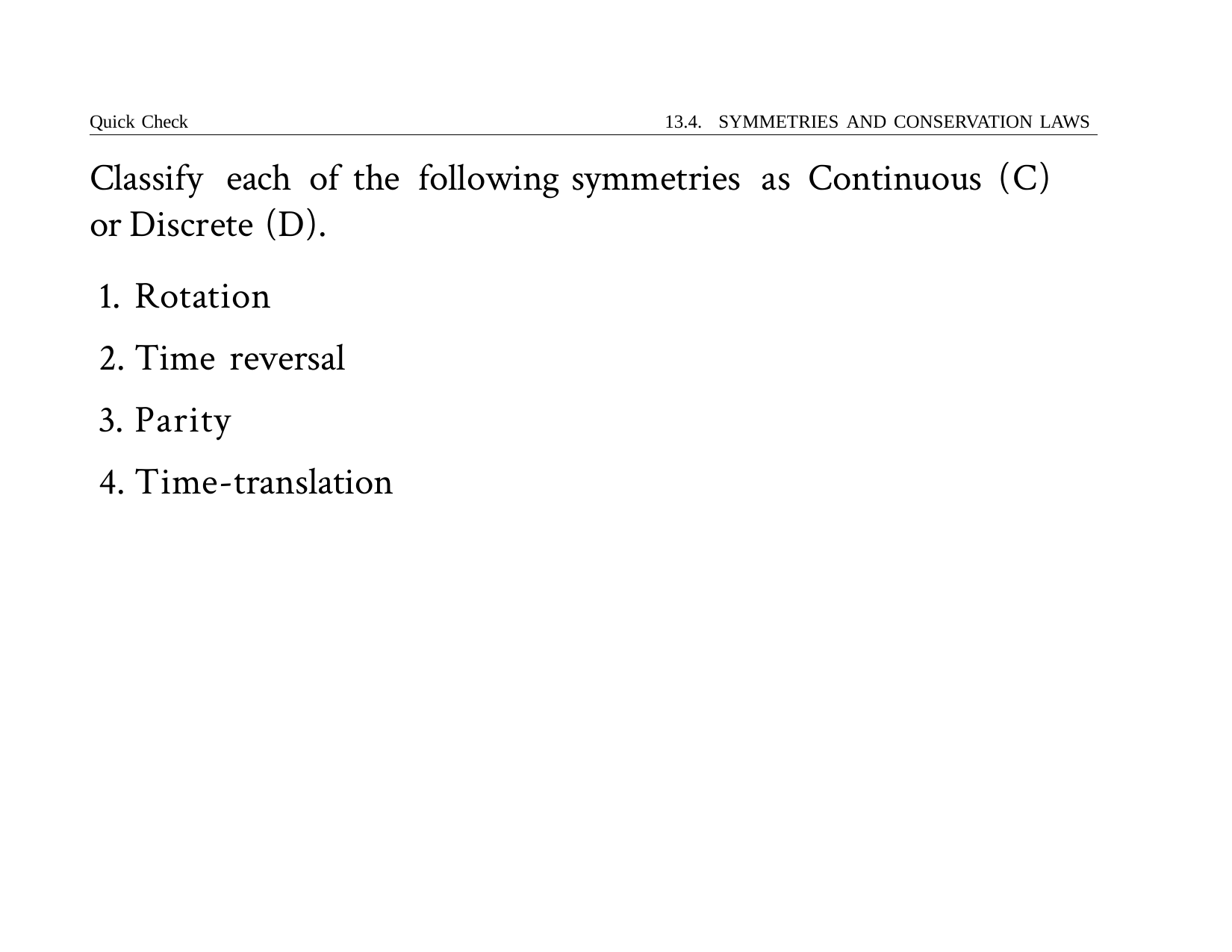

Quick Check	13.4.  SYMMETRIES AND CONSERVATION LAWS

# Classify	each	of	the	following	symmetries	as	Continuous	(C)	or Discrete (D).
Rotation
Time reversal
Parity
Time-translation